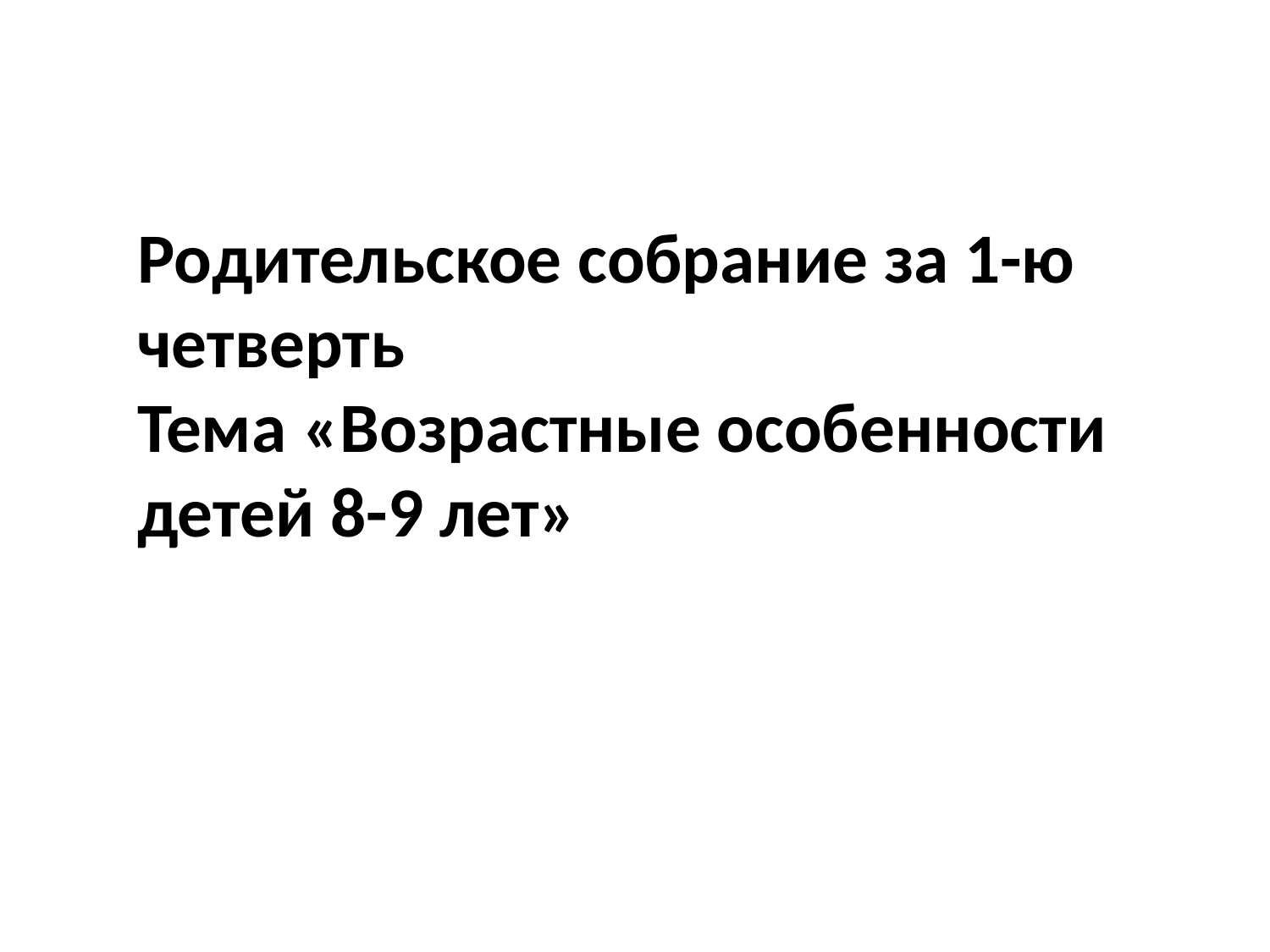

Родительское собрание за 1-ю четверть
Тема «Возрастные особенности детей 8-9 лет»